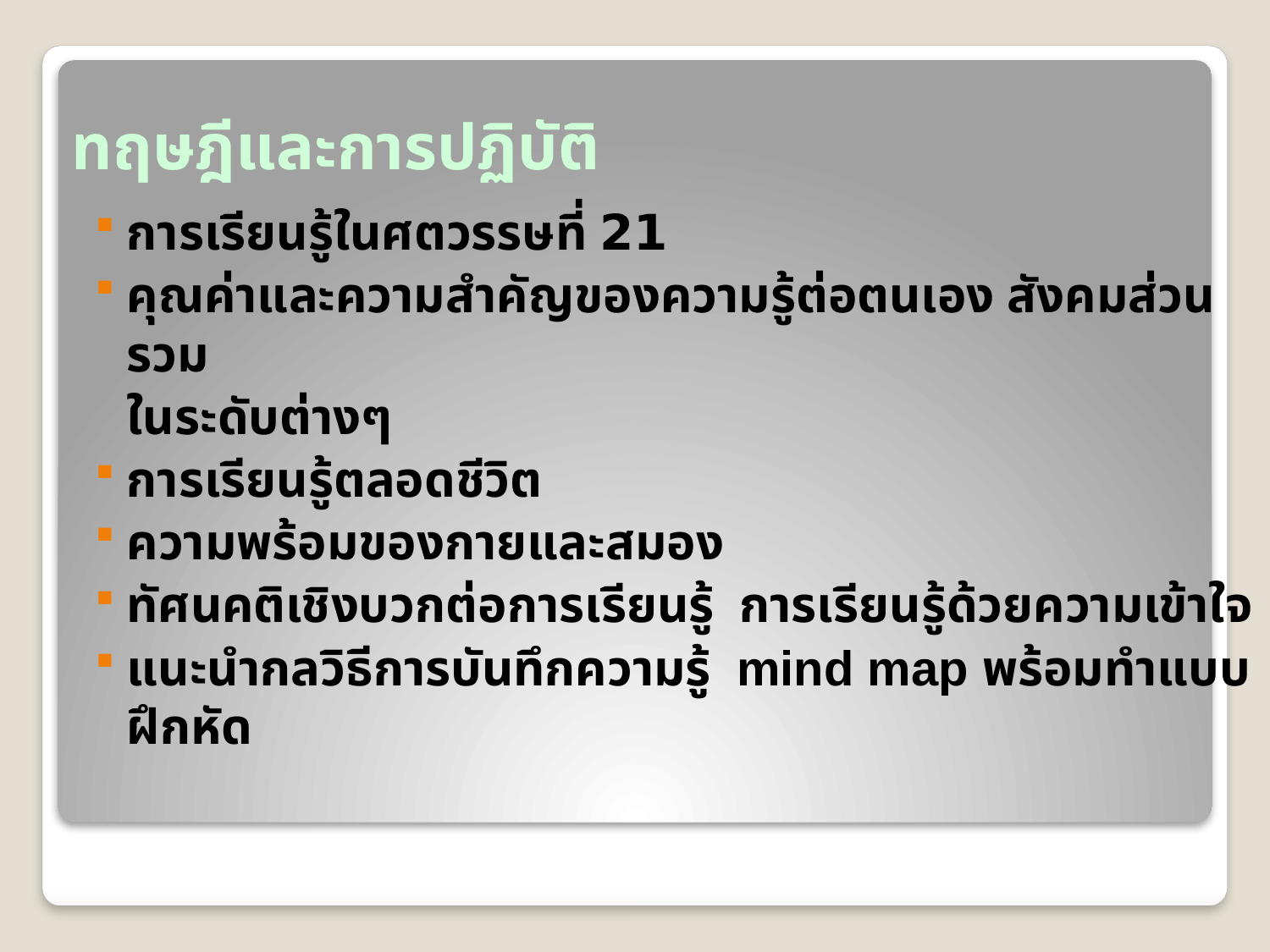

# ทฤษฎีและการปฏิบัติ
การเรียนรู้ในศตวรรษที่ 21
คุณค่าและความสำคัญของความรู้ต่อตนเอง สังคมส่วนรวม
	ในระดับต่างๆ
การเรียนรู้ตลอดชีวิต
ความพร้อมของกายและสมอง
ทัศนคติเชิงบวกต่อการเรียนรู้  การเรียนรู้ด้วยความเข้าใจ
แนะนำกลวิธีการบันทึกความรู้  mind map พร้อมทำแบบฝึกหัด